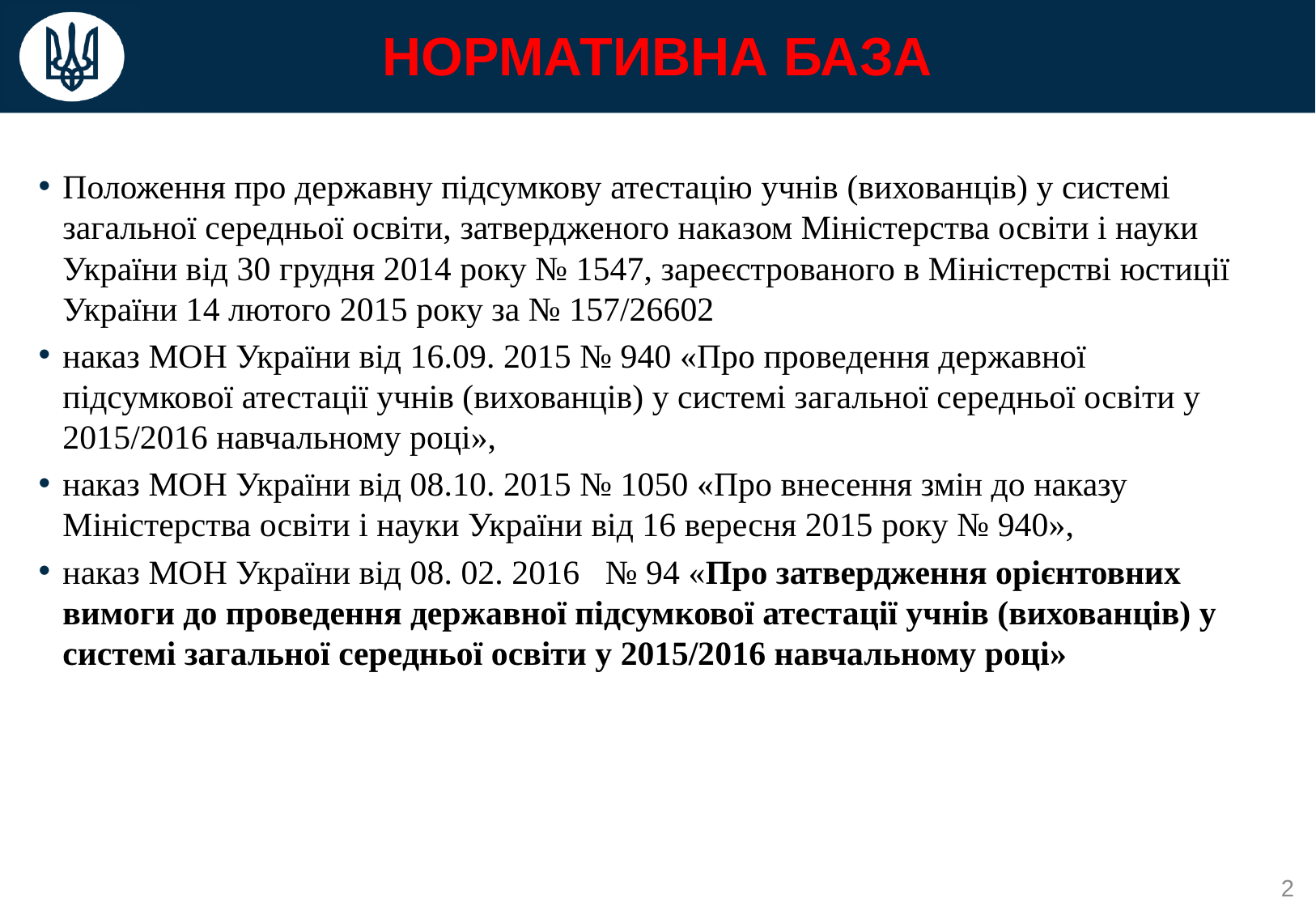

# НОРМАТИВНА БАЗА
Положення про державну підсумкову атестацію учнів (вихованців) у системі загальної середньої освіти, затвердженого наказом Міністерства освіти і науки України від 30 грудня 2014 року № 1547, зареєстрованого в Міністерстві юстиції України 14 лютого 2015 року за № 157/26602
наказ МОН України від 16.09. 2015 № 940 «Про проведення державної підсумкової атестації учнів (вихованців) у системі загальної середньої освіти у 2015/2016 навчальному році»,
наказ МОН України від 08.10. 2015 № 1050 «Про внесення змін до наказу Міністерства освіти і науки України від 16 вересня 2015 року № 940»,
наказ МОН України від 08. 02. 2016   № 94 «Про затвердження орієнтовних вимоги до проведення державної підсумкової атестації учнів (вихованців) у системі загальної середньої освіти у 2015/2016 навчальному році»

2